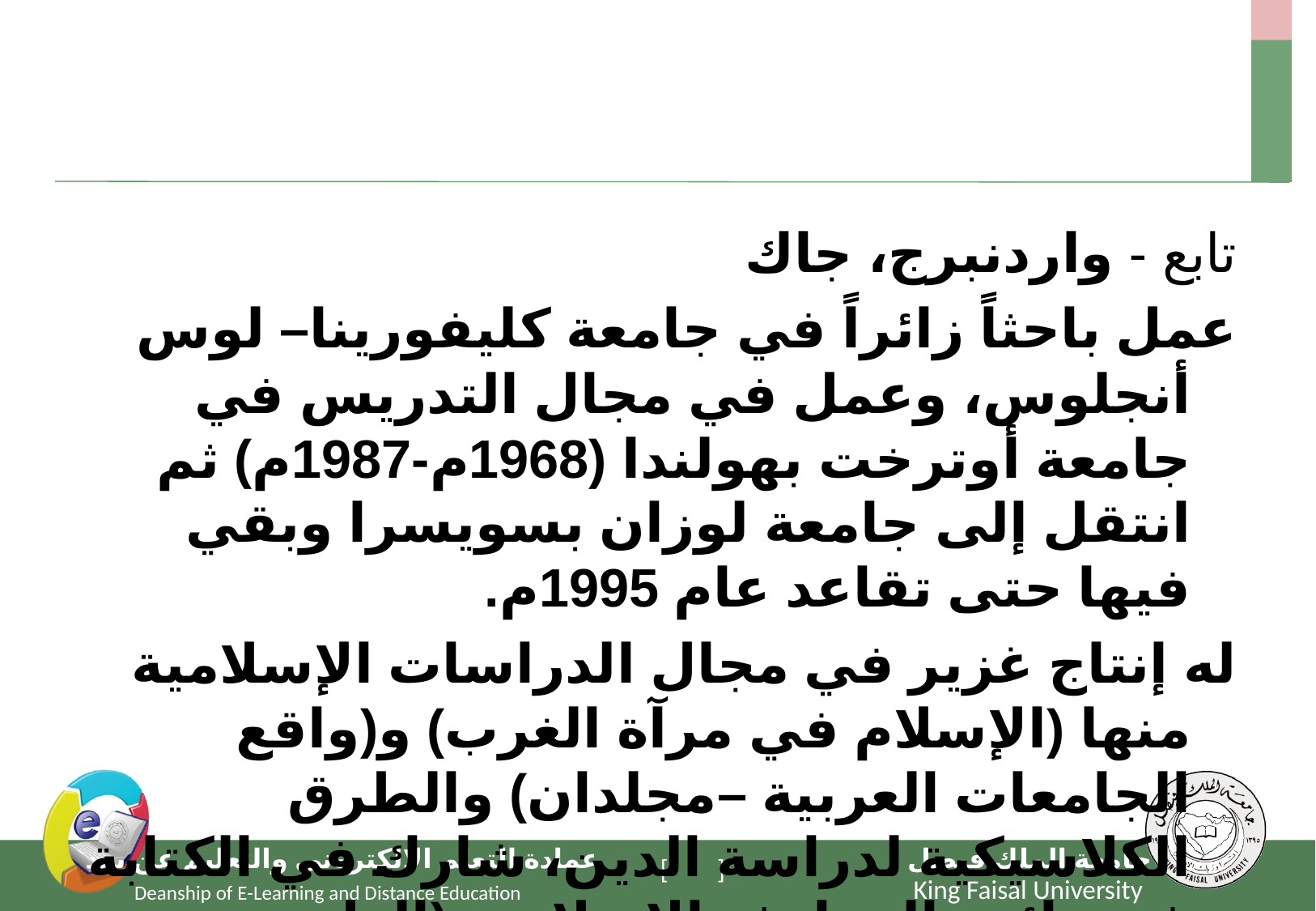

#
تابع - واردنبرج، جاك
عمل باحثاً زائراً في جامعة كليفورينا– لوس أنجلوس، وعمل في مجال التدريس في جامعة أوترخت بهولندا (1968م-1987م) ثم انتقل إلى جامعة لوزان بسويسرا وبقي فيها حتى تقاعد عام 1995م.
له إنتاج غزير في مجال الدراسات الإسلامية منها (الإسلام في مرآة الغرب) و(واقع الجامعات العربية –مجلدان) والطرق الكلاسيكية لدراسة الدين، شارك في الكتابة في دائرة المعارف الإسلامية (الطبعة الثانية) وقد كتب مادة ( مستشرقون).